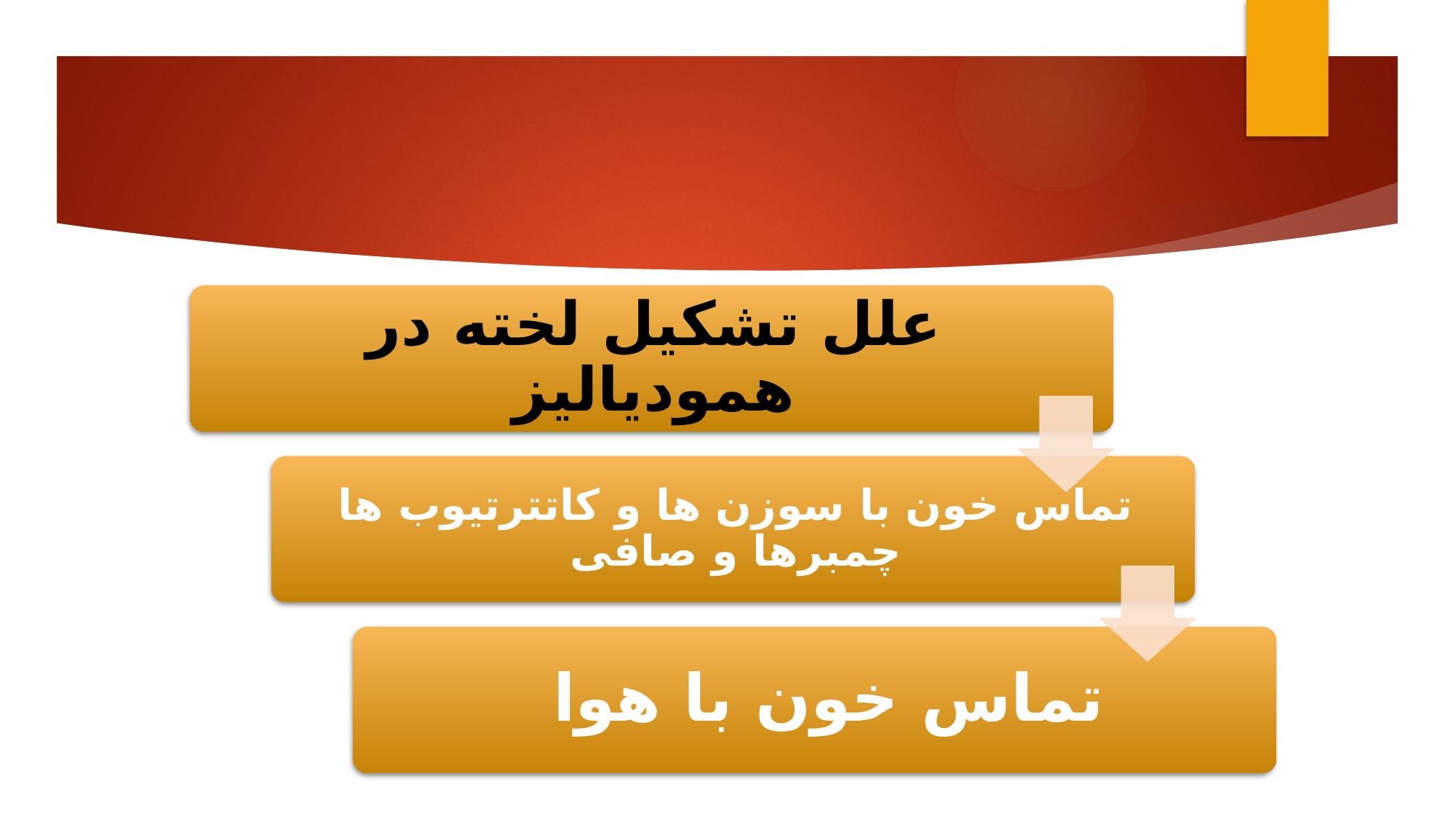

علل تشکیل لخته در همودیالیز
تماس خون با سوزن ها و کاتترتیوب ها چمبرها و صافی
تماس خون با هوا